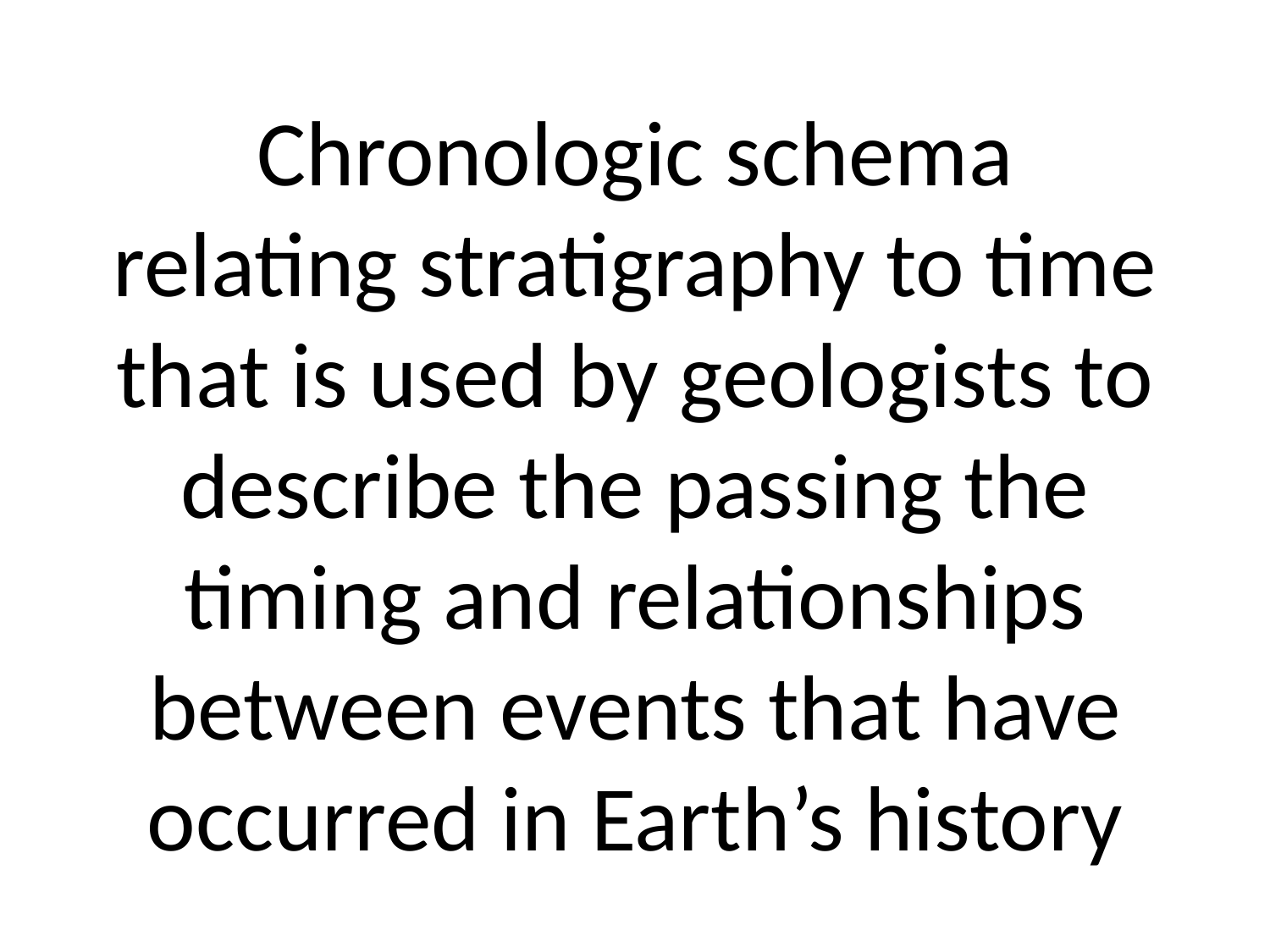

# Chronologic schema relating stratigraphy to time that is used by geologists to describe the passing the timing and relationships between events that have occurred in Earth’s history